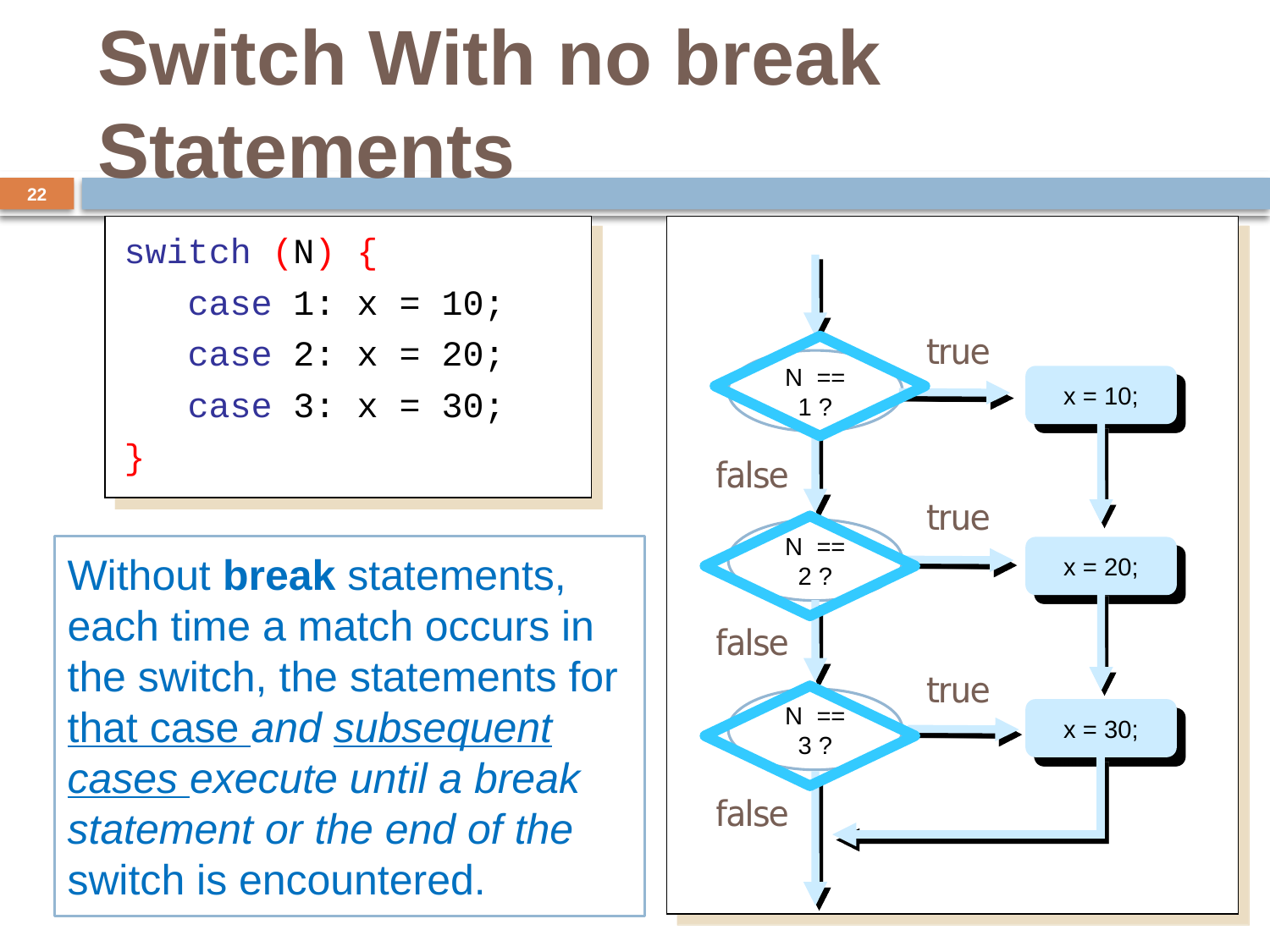

# Switch With no break Statements
22

switch (N) {
	case 1: x = 10;
	case 2: x = 20;
	case 3: x = 30;
}

true
N  == 1 ?
x = 10;

false
true
N  == 2 ?
x = 20;

false
true

N  == 3 ?
x = 30;

false

Without break statements, each time a match occurs in the switch, the statements for that case and subsequent cases execute until a break statement or the end of the
switch is encountered.